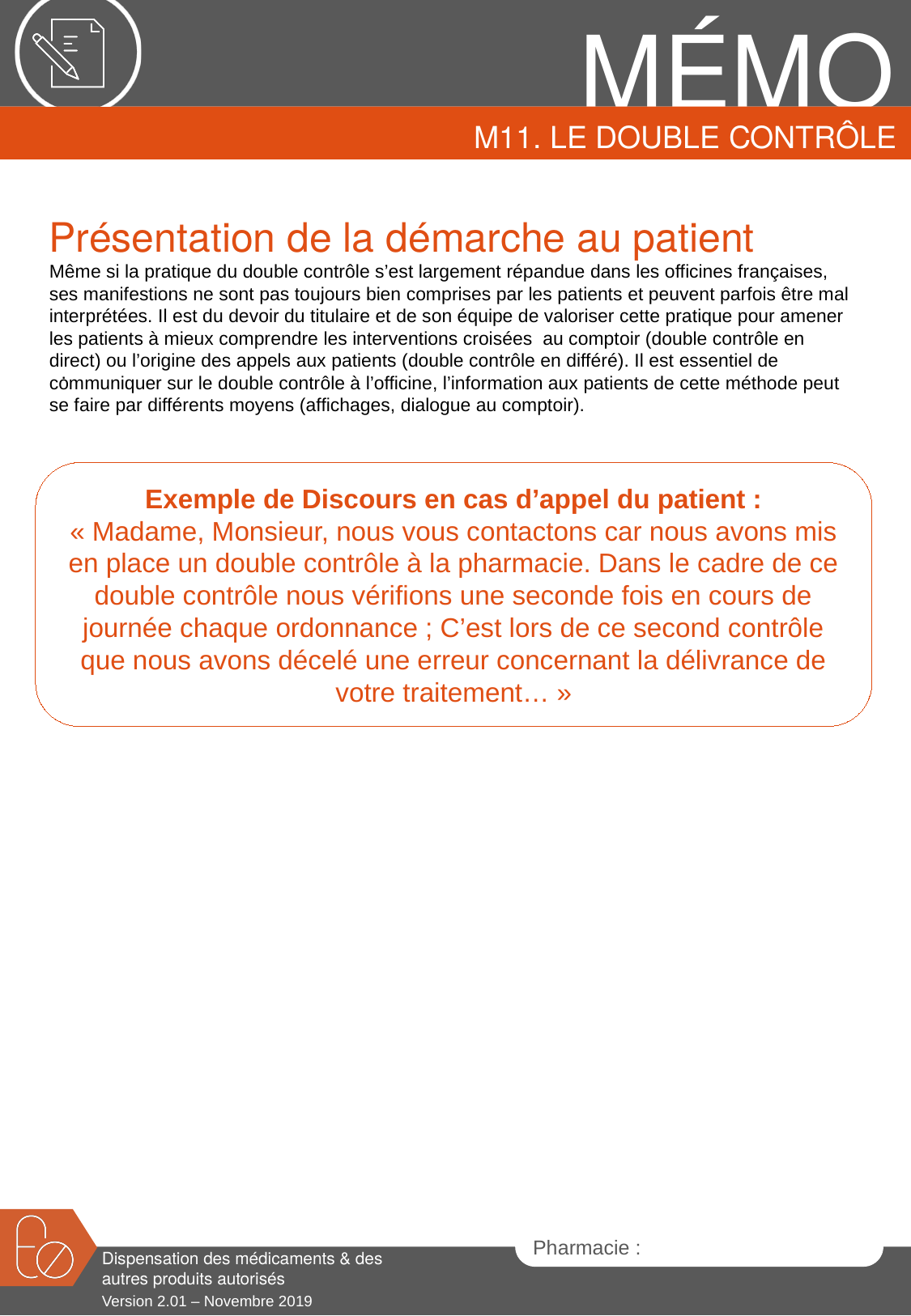

# M11. Le Double Contrôle
Présentation de la démarche au patient
Même si la pratique du double contrôle s’est largement répandue dans les officines françaises, ses manifestions ne sont pas toujours bien comprises par les patients et peuvent parfois être mal interprétées. Il est du devoir du titulaire et de son équipe de valoriser cette pratique pour amener les patients à mieux comprendre les interventions croisées  au comptoir (double contrôle en direct) ou l’origine des appels aux patients (double contrôle en différé). Il est essentiel de communiquer sur le double contrôle à l’officine, l’information aux patients de cette méthode peut se faire par différents moyens (affichages, dialogue au comptoir).
.
Exemple de Discours en cas d’appel du patient :
« Madame, Monsieur, nous vous contactons car nous avons mis en place un double contrôle à la pharmacie. Dans le cadre de ce double contrôle nous vérifions une seconde fois en cours de journée chaque ordonnance ; C’est lors de ce second contrôle que nous avons décelé une erreur concernant la délivrance de votre traitement… »